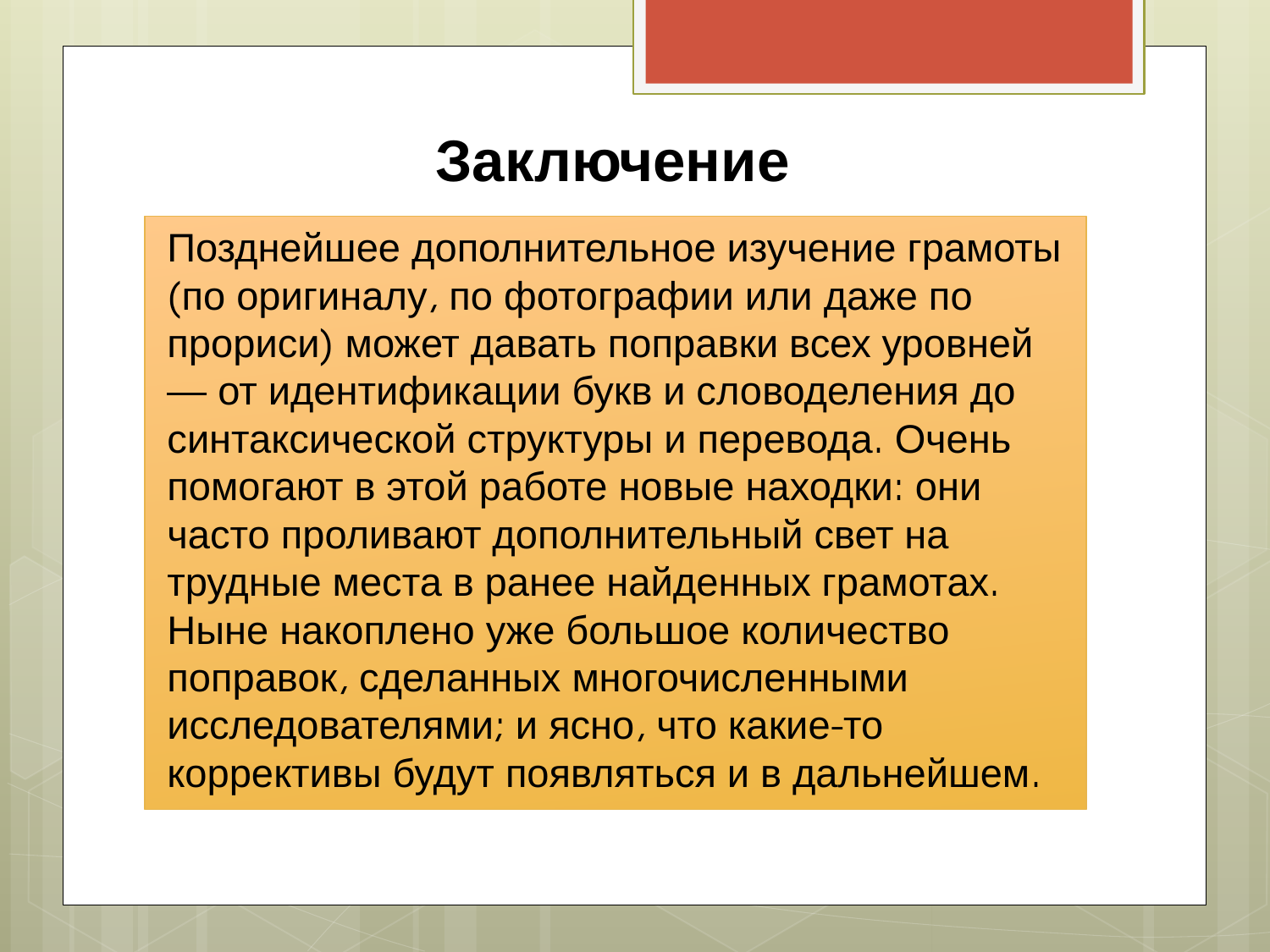

# Заключение
Позднейшее дополнительное изучение грамоты (по оригиналу, по фотографии или даже по прориси) может давать поправки всех уровней — от идентификации букв и словоделения до синтаксической структуры и перевода. Очень помогают в этой работе новые находки: они часто проливают дополнительный свет на трудные места в ранее найденных грамотах. Ныне накоплено уже большое количество поправок, сделанных многочисленными исследователями; и ясно, что какие-то коррективы будут появляться и в дальнейшем.